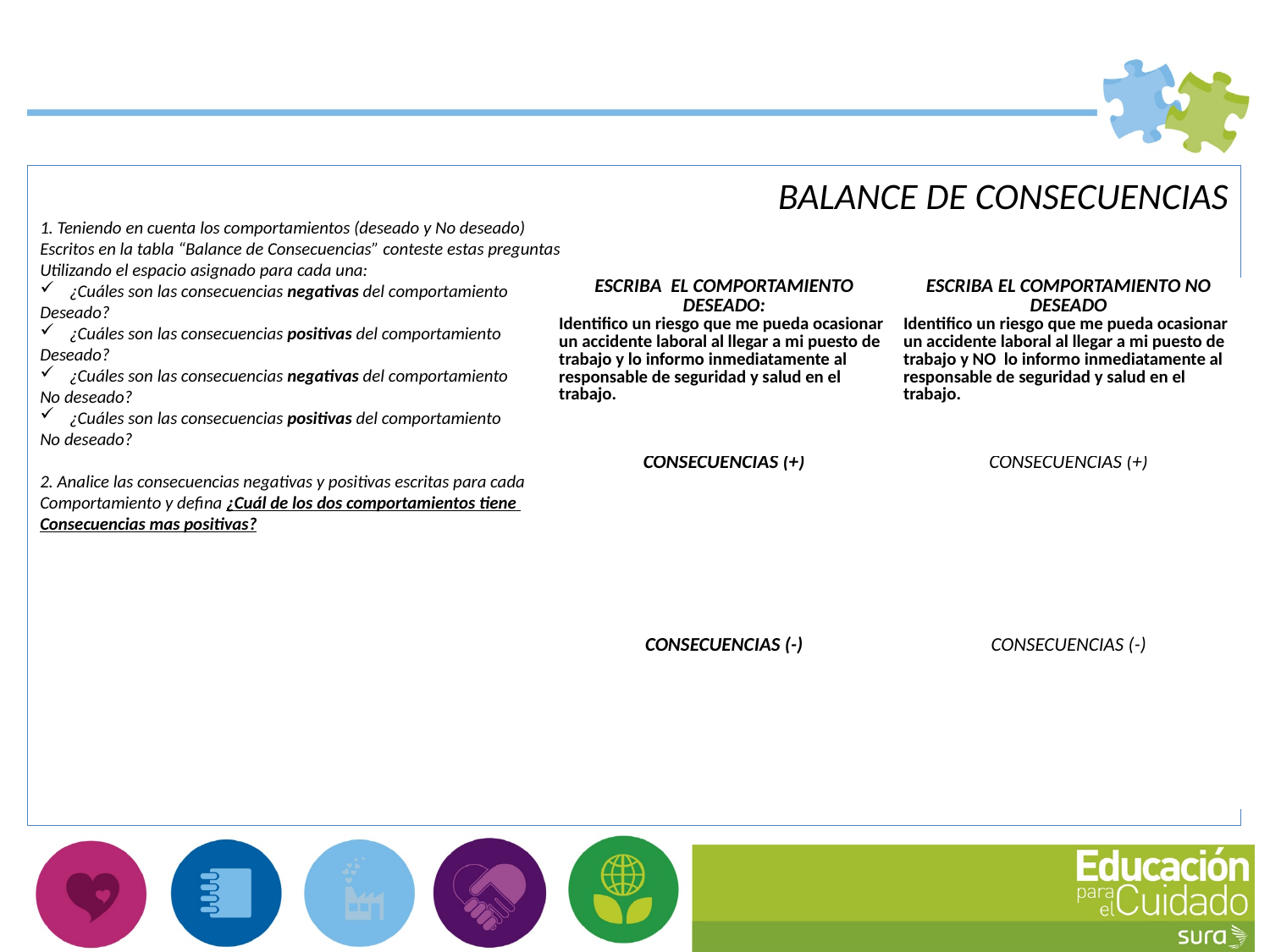

BALANCE DE CONSECUENCIAS
1. Teniendo en cuenta los comportamientos (deseado y No deseado)
Escritos en la tabla “Balance de Consecuencias” conteste estas preguntas
Utilizando el espacio asignado para cada una:
¿Cuáles son las consecuencias negativas del comportamiento
Deseado?
¿Cuáles son las consecuencias positivas del comportamiento
Deseado?
¿Cuáles son las consecuencias negativas del comportamiento
No deseado?
¿Cuáles son las consecuencias positivas del comportamiento
No deseado?

2. Analice las consecuencias negativas y positivas escritas para cada
Comportamiento y defina ¿Cuál de los dos comportamientos tiene
Consecuencias mas positivas?

| ESCRIBA EL COMPORTAMIENTO DESEADO: Identifico un riesgo que me pueda ocasionar un accidente laboral al llegar a mi puesto de trabajo y lo informo inmediatamente al responsable de seguridad y salud en el trabajo. | ESCRIBA EL COMPORTAMIENTO NO DESEADO Identifico un riesgo que me pueda ocasionar un accidente laboral al llegar a mi puesto de trabajo y NO lo informo inmediatamente al responsable de seguridad y salud en el trabajo. |
| --- | --- |
| CONSECUENCIAS (+) | CONSECUENCIAS (+) |
| CONSECUENCIAS (-) | CONSECUENCIAS (-) |